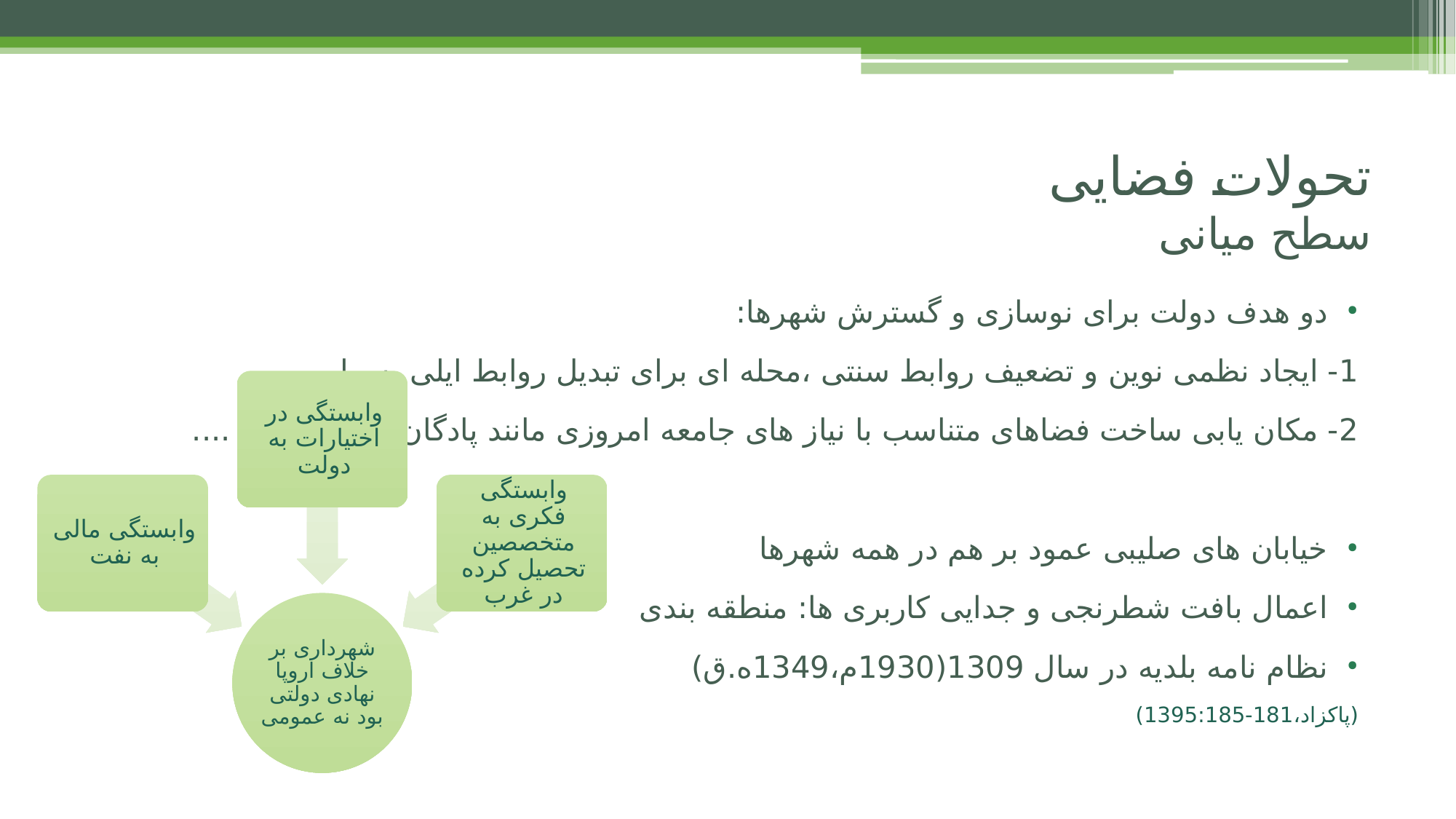

# تحولات فضایی سطح میانی
دو هدف دولت برای نوسازی و گسترش شهرها:
1- ایجاد نظمی نوین و تضعیف روابط سنتی ،محله ای برای تبدیل روابط ایلی به ملی
2- مکان یابی ساخت فضاهای متناسب با نیاز های جامعه امروزی مانند پادگان ها ،ادارات و ....

خیابان های صلیبی عمود بر هم در همه شهرها
اعمال بافت شطرنجی و جدایی کاربری ها: منطقه بندی
نظام نامه بلدیه در سال 1309(1930م،1349ه.ق)
(پاکزاد،181-1395:185)
شهرداری بر خلاف اروپا نهادی دولتی بود نه عمومی
وابستگی مالی به نفت
وابستگی در اختیارات به دولت
وابستگی فکری به متخصصین تحصیل کرده در غرب